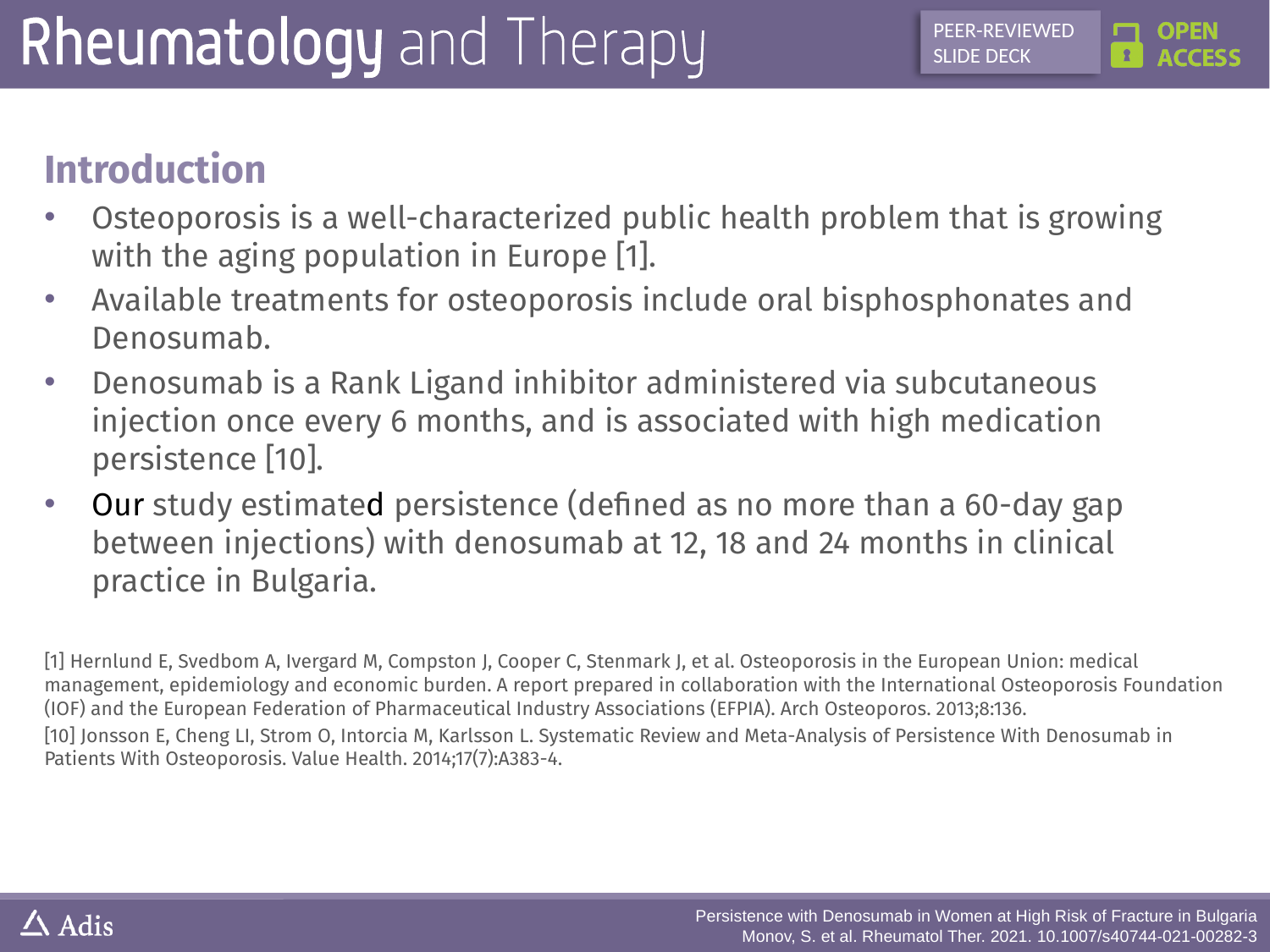

PEER-REVIEWED SLIDE DECK
Introduction
Osteoporosis is a well-characterized public health problem that is growing with the aging population in Europe [1].
Available treatments for osteoporosis include oral bisphosphonates and Denosumab.
Denosumab is a Rank Ligand inhibitor administered via subcutaneous injection once every 6 months, and is associated with high medication persistence [10].
Our study estimated persistence (defined as no more than a 60-day gap between injections) with denosumab at 12, 18 and 24 months in clinical practice in Bulgaria.
[1] Hernlund E, Svedbom A, Ivergard M, Compston J, Cooper C, Stenmark J, et al. Osteoporosis in the European Union: medical management, epidemiology and economic burden. A report prepared in collaboration with the International Osteoporosis Foundation (IOF) and the European Federation of Pharmaceutical Industry Associations (EFPIA). Arch Osteoporos. 2013;8:136.
[10] Jonsson E, Cheng LI, Strom O, Intorcia M, Karlsson L. Systematic Review and Meta-Analysis of Persistence With Denosumab in Patients With Osteoporosis. Value Health. 2014;17(7):A383-4.

Persistence with Denosumab in Women at High Risk of Fracture in Bulgaria
Monov, S. et al. Rheumatol Ther. 2021. 10.1007/s40744-021-00282-3